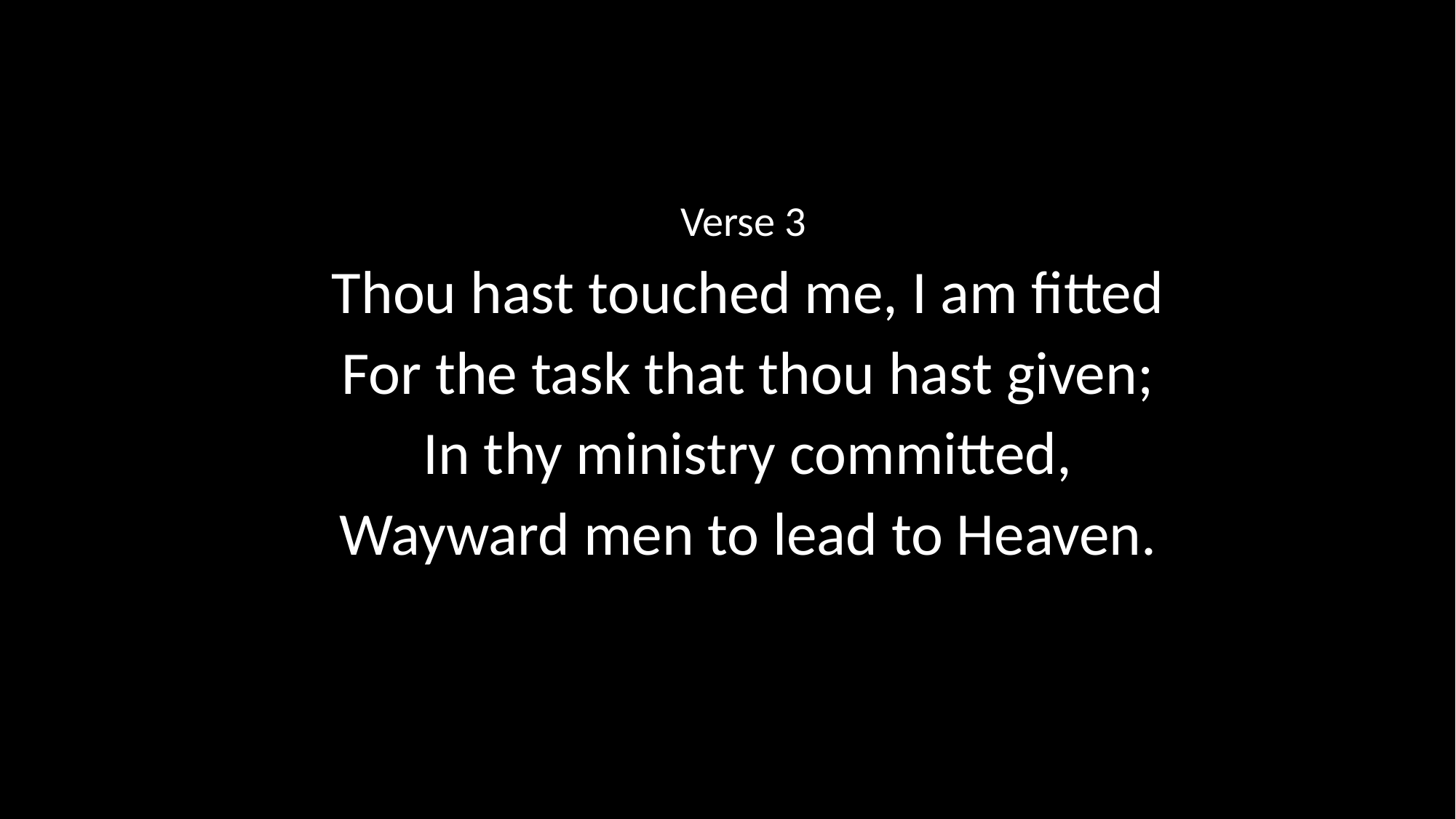

Verse 3
Thou hast touched me, I am fitted
For the task that thou hast given;
In thy ministry committed,
Wayward men to lead to Heaven.